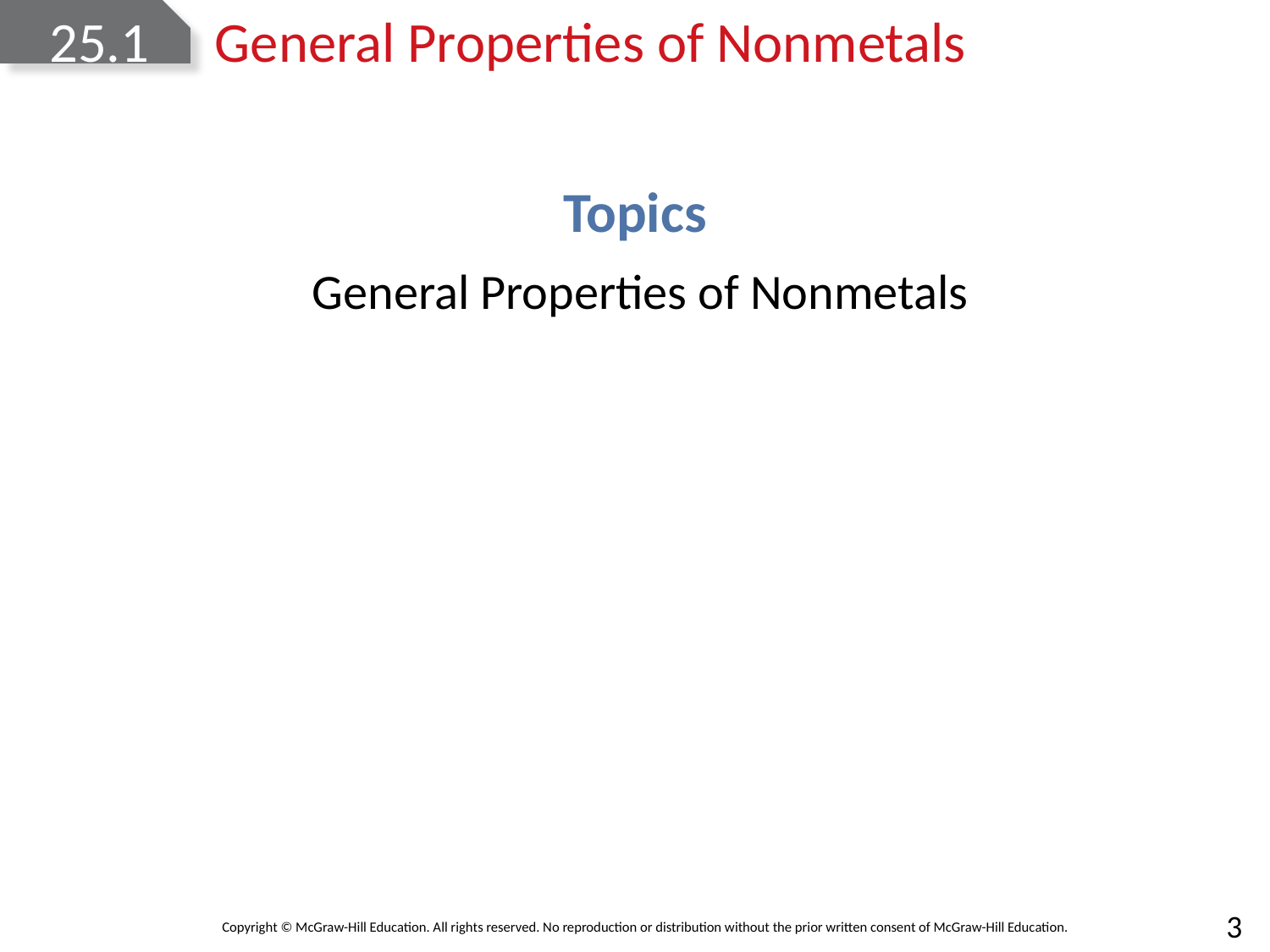

# 25.1 General Properties of Nonmetals
Topics
General Properties of Nonmetals